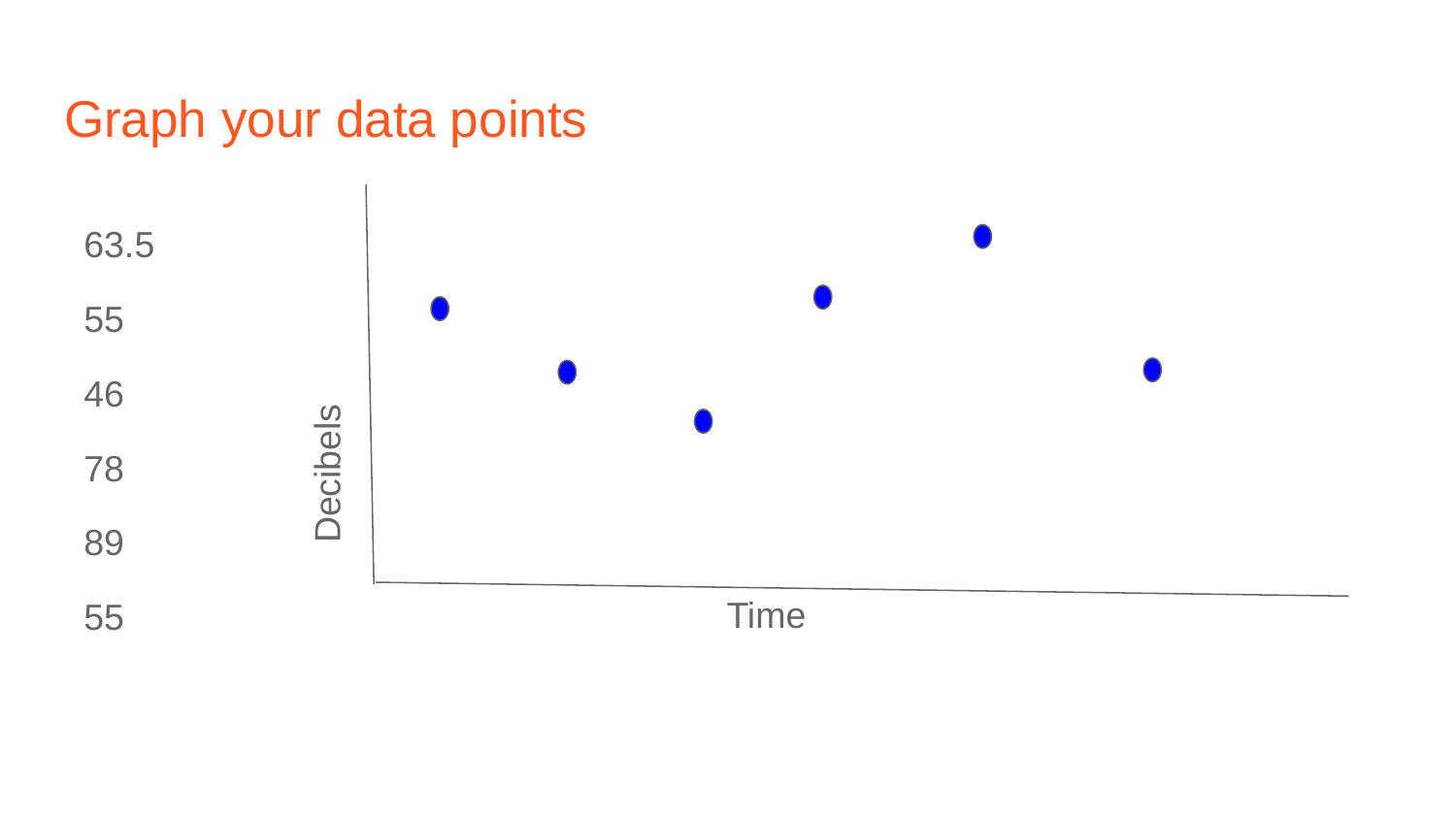

# Graph your data points
63.5
55
46
78
89
55

Decibels

Time